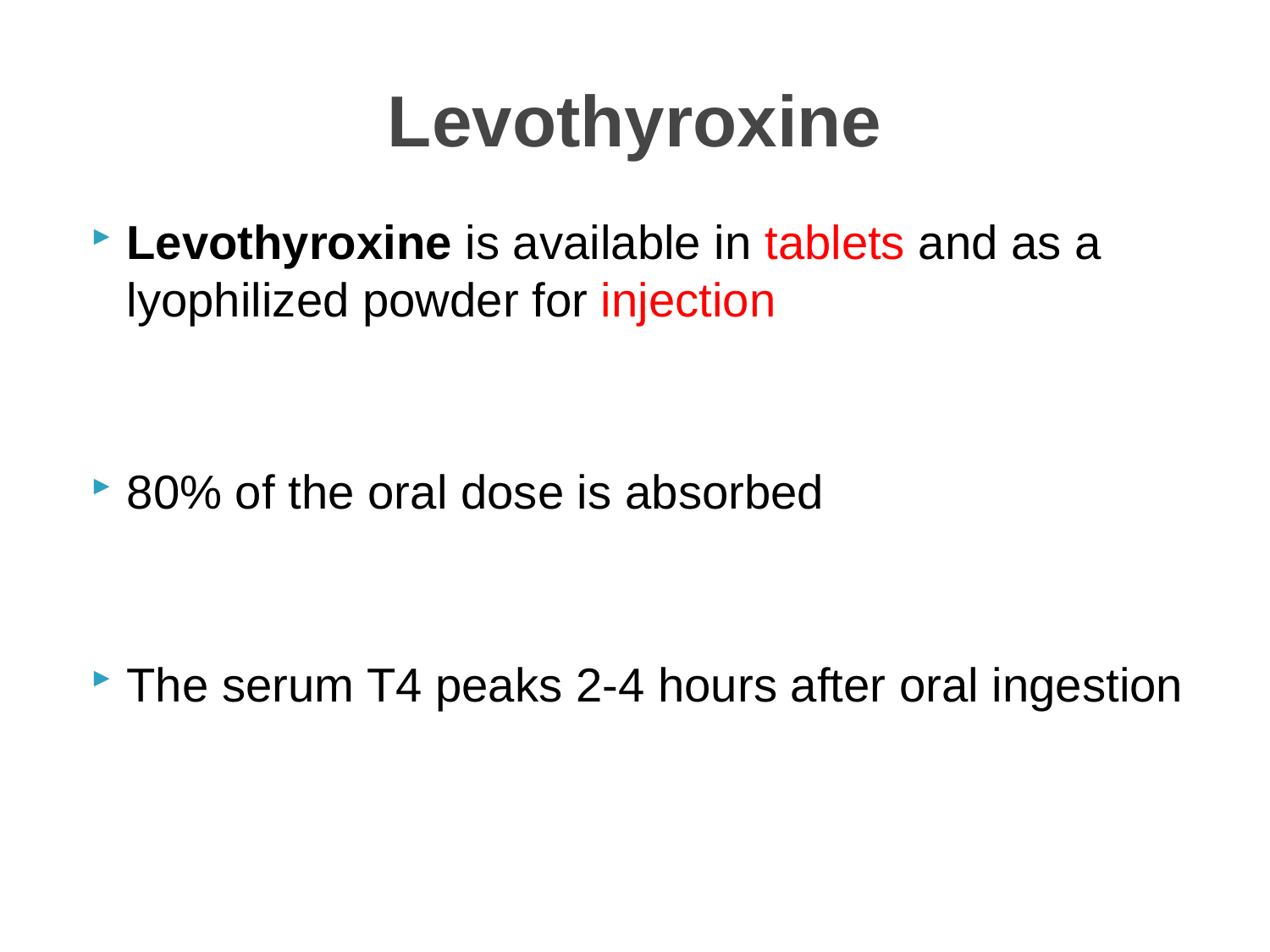

# Levothyroxine
Levothyroxine is available in tablets and as a lyophilized powder for injection

80% of the oral dose is absorbed

The serum T4 peaks 2-4 hours after oral ingestion